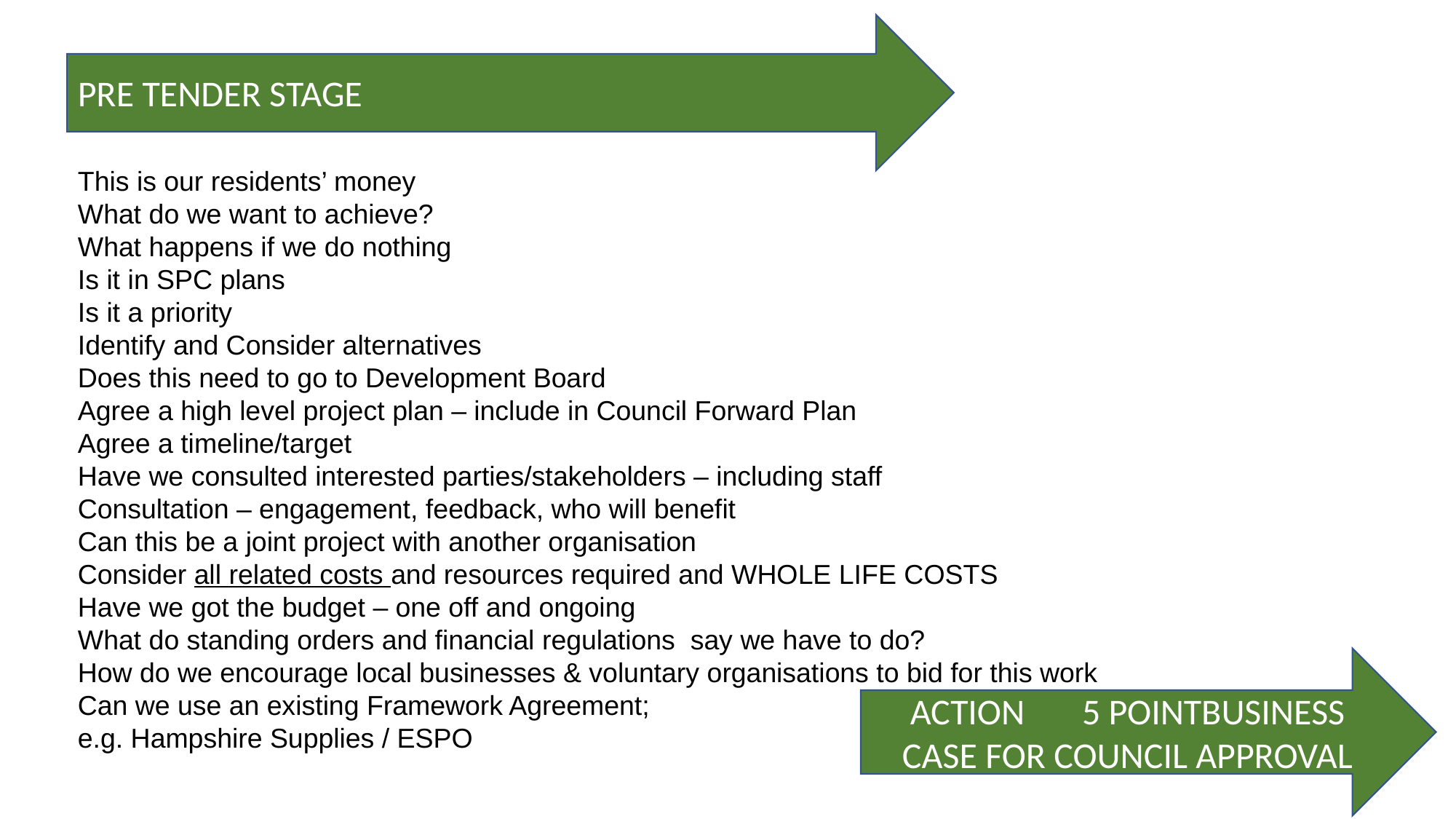

PRE TENDER STAGE
This is our residents’ money
What do we want to achieve?
What happens if we do nothing
Is it in SPC plans
Is it a priority
Identify and Consider alternatives
Does this need to go to Development Board
Agree a high level project plan – include in Council Forward Plan
Agree a timeline/target
Have we consulted interested parties/stakeholders – including staff
Consultation – engagement, feedback, who will benefit
Can this be a joint project with another organisation
Consider all related costs and resources required and WHOLE LIFE COSTS
Have we got the budget – one off and ongoing
What do standing orders and financial regulations  say we have to do?
How do we encourage local businesses & voluntary organisations to bid for this work
Can we use an existing Framework Agreement;
e.g. Hampshire Supplies / ESPO
ACTION       5 POINTBUSINESS CASE FOR COUNCIL APPROVAL